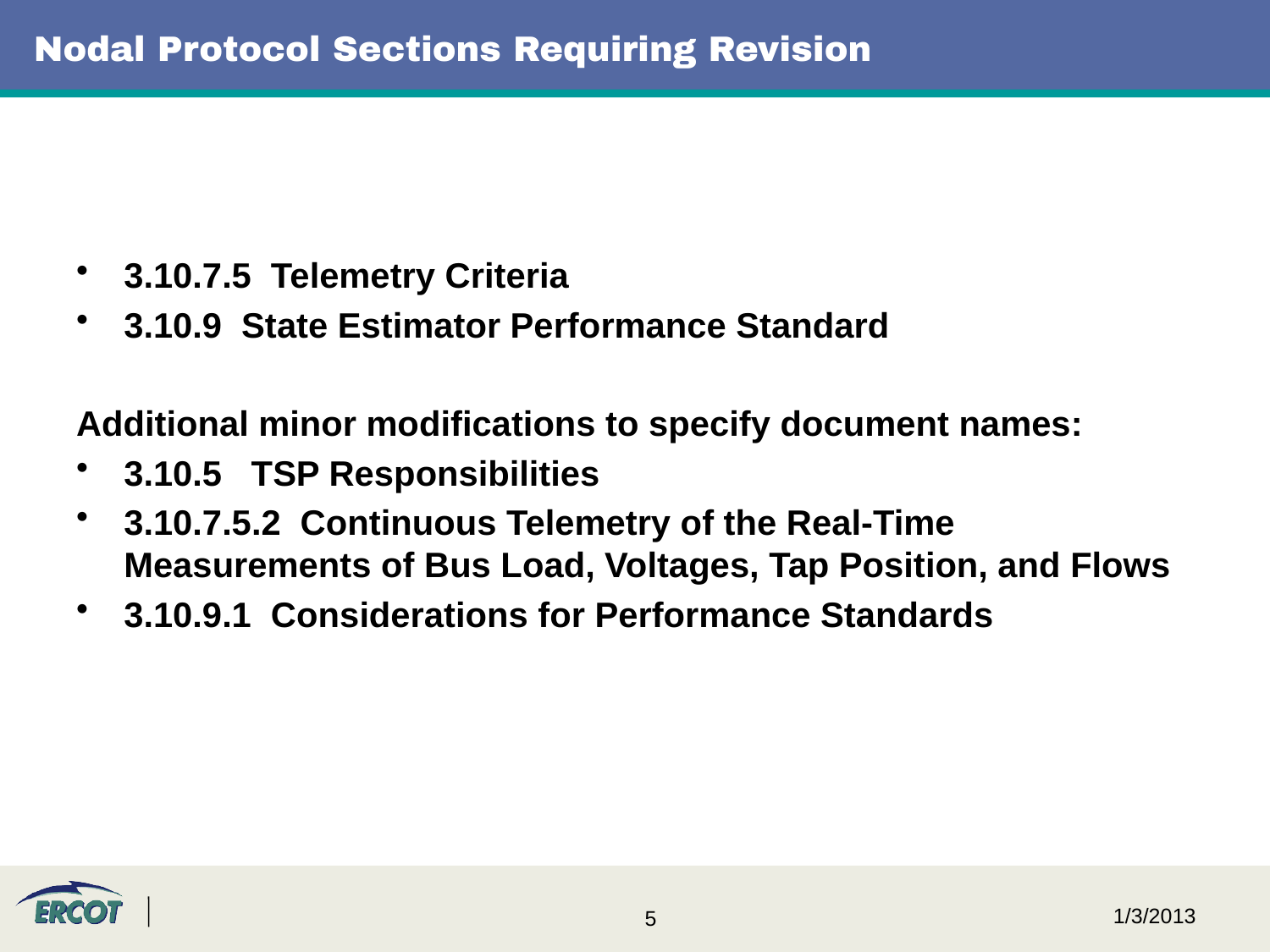

# Nodal Protocol Sections Requiring Revision

3.10.7.5  Telemetry Criteria
3.10.9  State Estimator Performance Standard

Additional minor modifications to specify document names:
3.10.5   TSP Responsibilities
3.10.7.5.2  Continuous Telemetry of the Real-Time Measurements of Bus Load, Voltages, Tap Position, and Flows
3.10.9.1  Considerations for Performance Standards
1/3/2013